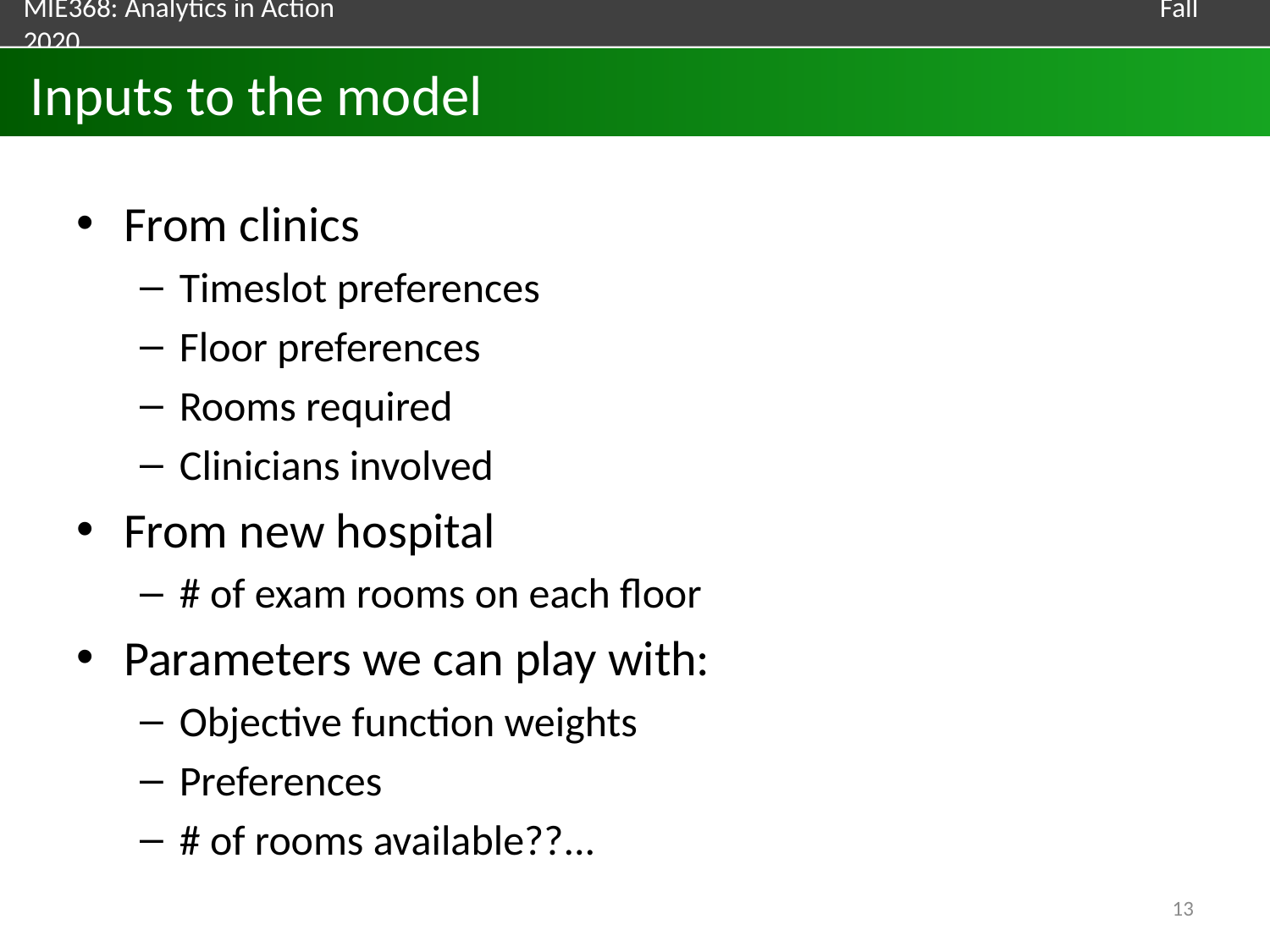

# Inputs to the model
From clinics
Timeslot preferences
Floor preferences
Rooms required
Clinicians involved
From new hospital
# of exam rooms on each floor
Parameters we can play with:
Objective function weights
Preferences
# of rooms available??...
13